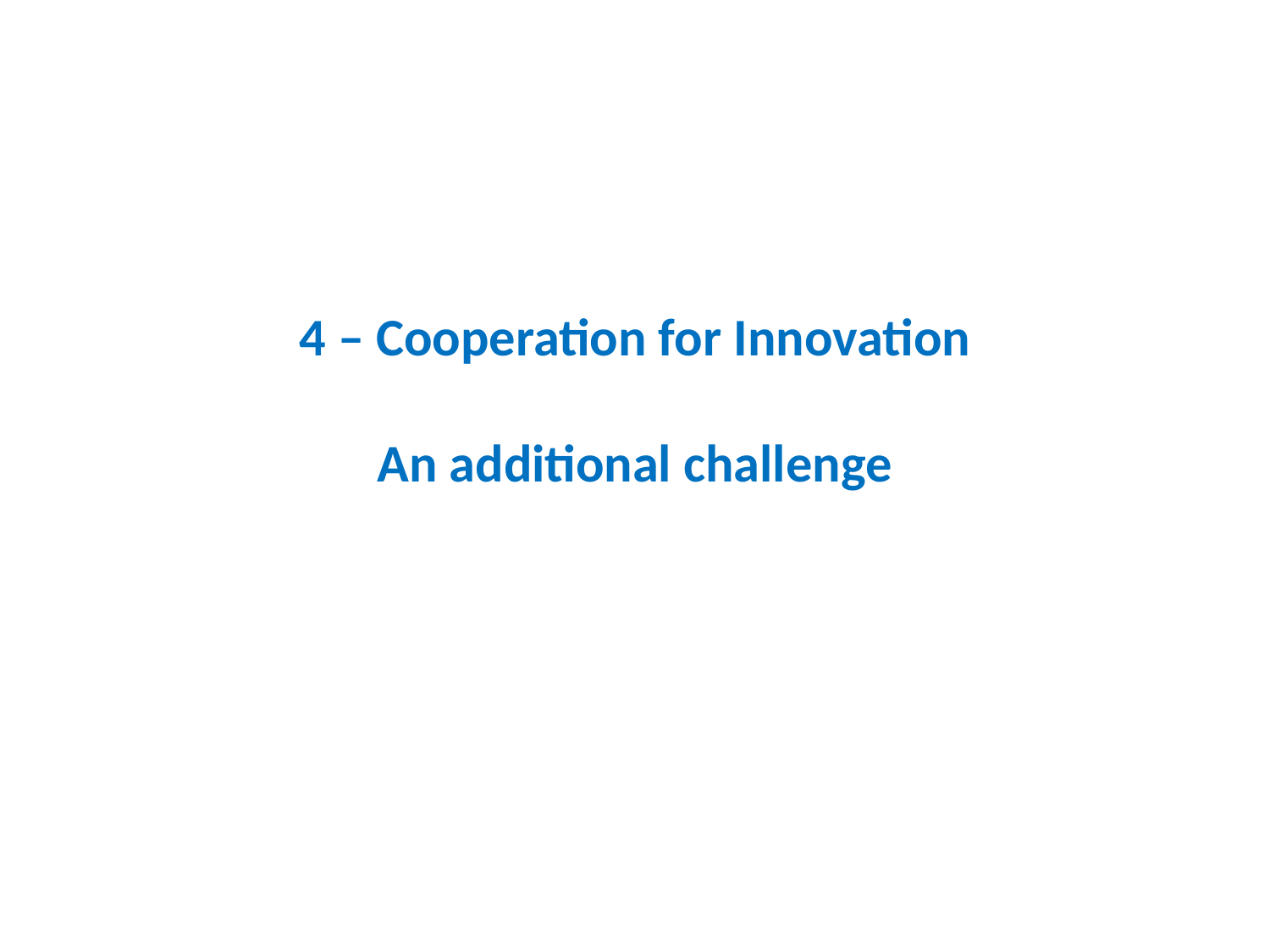

# 4 – Cooperation for Innovation An additional challenge